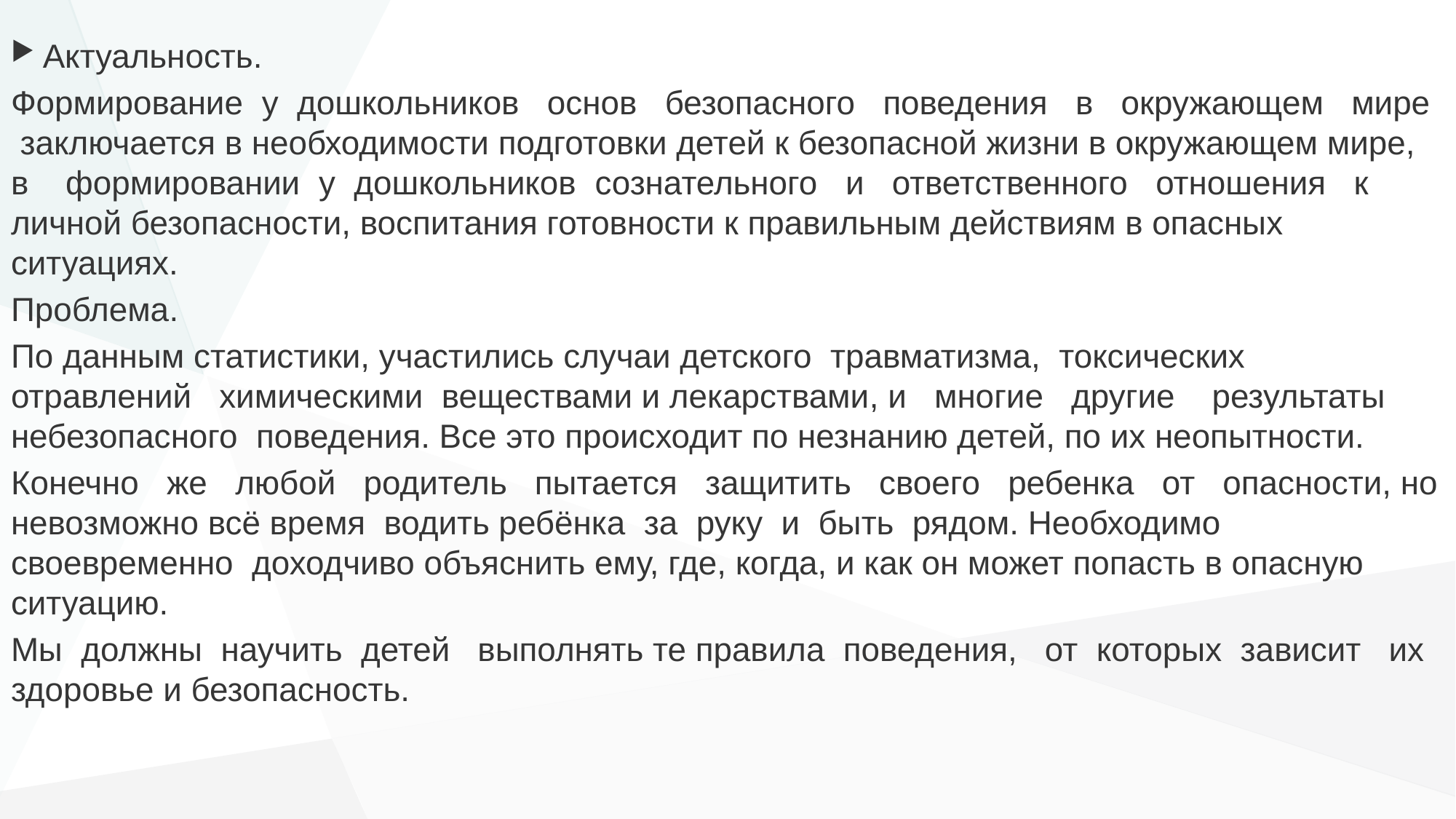

Актуальность.
Формирование  у  дошкольников   основ   безопасного   поведения   в   окружающем   мире   заключается в необходимости подготовки детей к безопасной жизни в окружающем мире,    в    формировании  у  дошкольников  сознательного   и   ответственного   отношения   к  личной безопасности, воспитания готовности к правильным действиям в опасных ситуациях.
Проблема.
По данным статистики, участились случаи детского  травматизма,  токсических   отравлений   химическими  веществами и лекарствами, и   многие   другие    результаты   небезопасного  поведения. Все это происходит по незнанию детей, по их неопытности.
Конечно   же   любой   родитель   пытается   защитить   своего   ребенка   от   опасности, но невозможно всё время  водить ребёнка  за  руку  и  быть  рядом. Необходимо  своевременно  доходчиво объяснить ему, где, когда, и как он может попасть в опасную ситуацию.
Мы  должны  научить  детей   выполнять те правила  поведения,   от  которых  зависит   их   здоровье и безопасность.